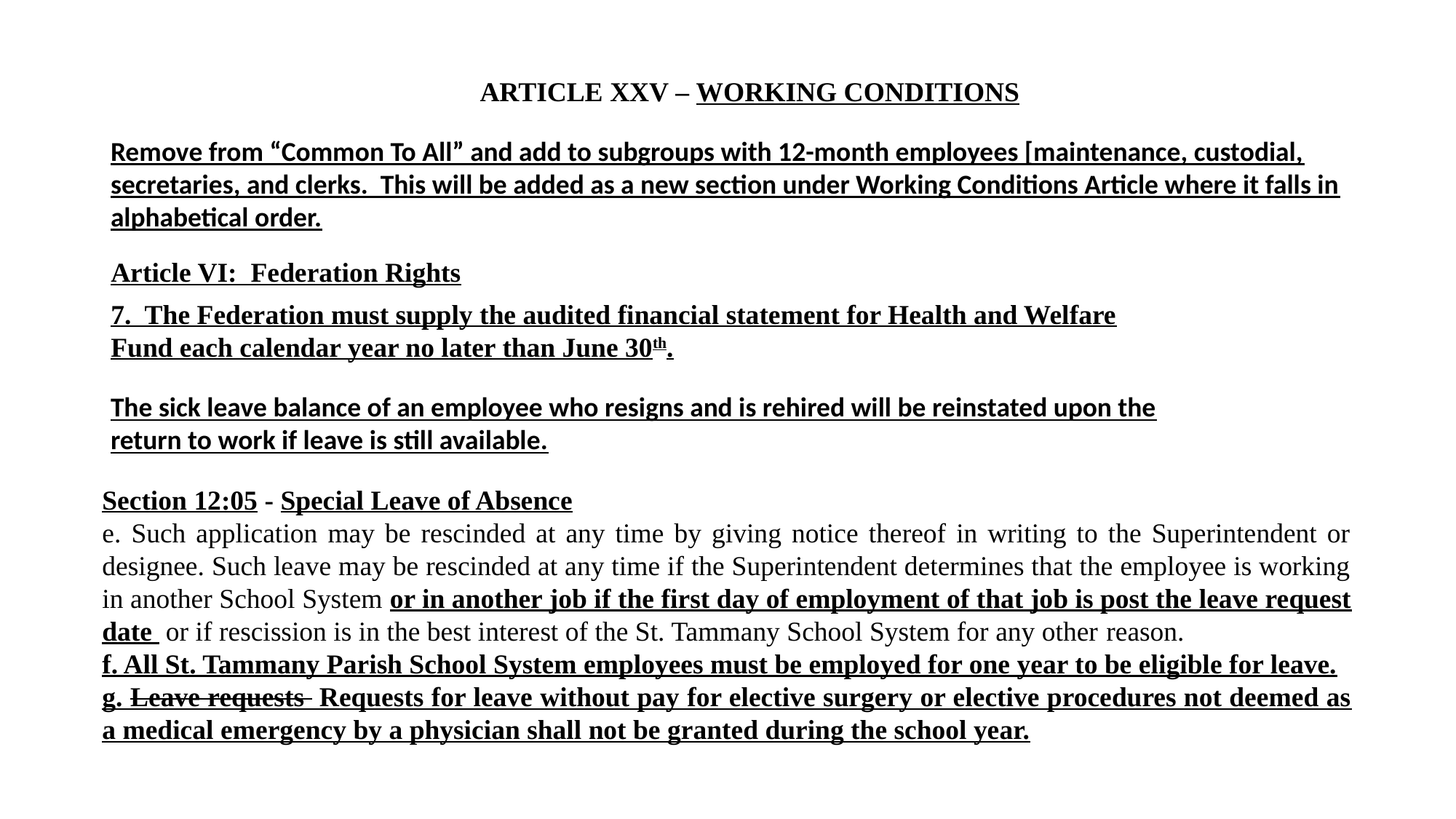

ARTICLE XXV – WORKING CONDITIONS
Remove from “Common To All” and add to subgroups with 12-month employees [maintenance, custodial, secretaries, and clerks.  This will be added as a new section under Working Conditions Article where it falls in alphabetical order.
Article VI:  Federation Rights
7.  The Federation must supply the audited financial statement for Health and Welfare Fund each calendar year no later than June 30th.
The sick leave balance of an employee who resigns and is rehired will be reinstated upon the return to work if leave is still available.
Section 12:05 - Special Leave of Absence
e. Such application may be rescinded at any time by giving notice thereof in writing to the Superintendent or designee. Such leave may be rescinded at any time if the Superintendent determines that the employee is working in another School System or in another job if the first day of employment of that job is post the leave request date  or if rescission is in the best interest of the St. Tammany School System for any other reason.
f. All St. Tammany Parish School System employees must be employed for one year to be eligible for leave.
g. Leave requests  Requests for leave without pay for elective surgery or elective procedures not deemed as a medical emergency by a physician shall not be granted during the school year.